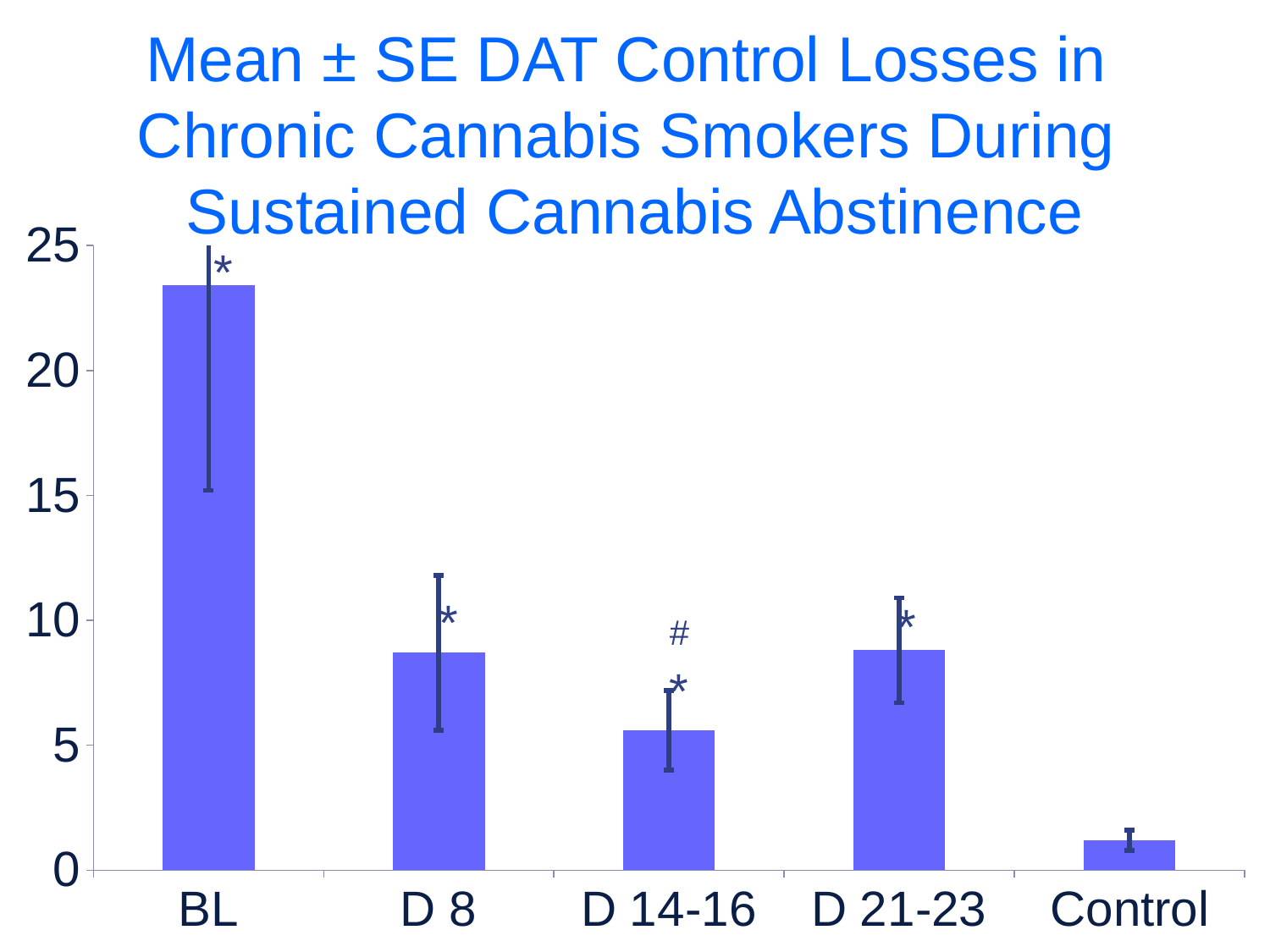

# Mean ± SE DAT Control Losses in Chronic Cannabis Smokers During Sustained Cannabis Abstinence

### Chart

| Category |  |
|---|---|
| BL | 23.4 |
| D 8 | 8.700000000000001 |
| D 14-16 | 5.6 |
| D 21-23 | 8.8 |
| Control | 1.2 |
*
*
*
#
*